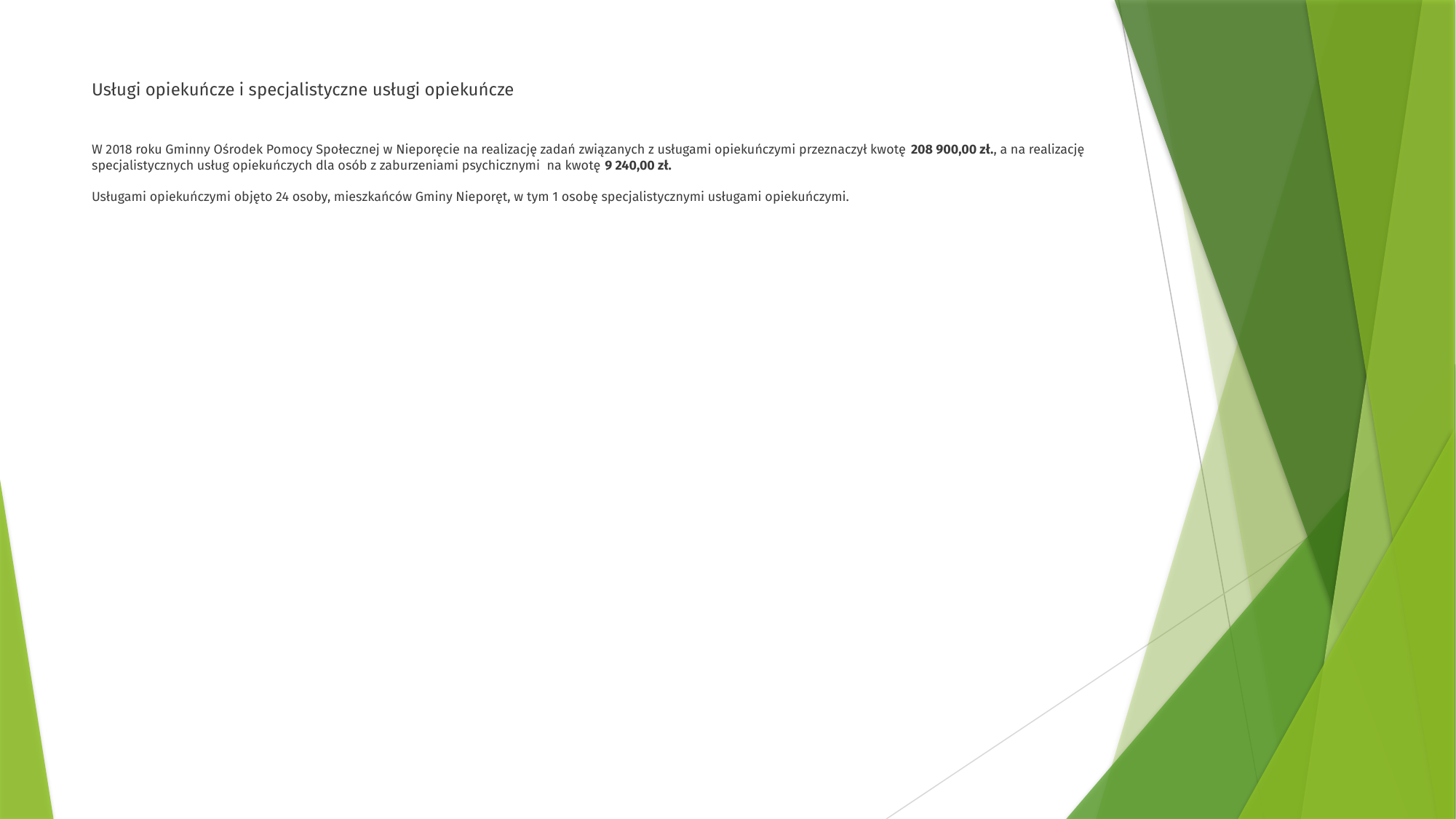

# Usługi opiekuńcze i specjalistyczne usługi opiekuńcze W 2018 roku Gminny Ośrodek Pomocy Społecznej w Nieporęcie na realizację zadań związanych z usługami opiekuńczymi przeznaczył kwotę 208 900,00 zł., a na realizację specjalistycznych usług opiekuńczych dla osób z zaburzeniami psychicznymi  na kwotę 9 240,00 zł. Usługami opiekuńczymi objęto 24 osoby, mieszkańców Gminy Nieporęt, w tym 1 osobę specjalistycznymi usługami opiekuńczymi.